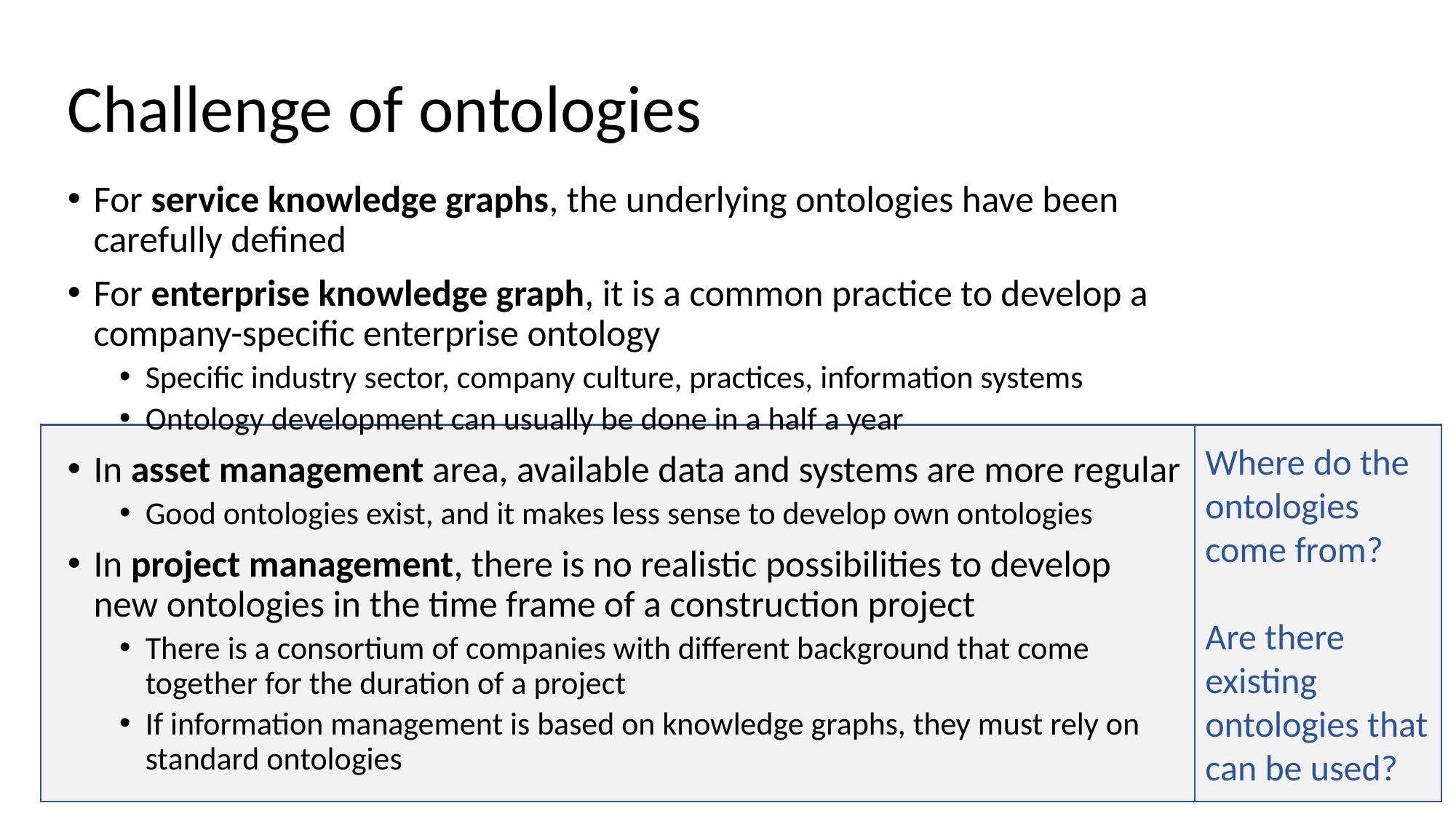

# Challenge of ontologies
For service knowledge graphs, the underlying ontologies have been carefully defined
For enterprise knowledge graph, it is a common practice to develop a company-specific enterprise ontology
Specific industry sector, company culture, practices, information systems
Ontology development can usually be done in a half a year
In asset management area, available data and systems are more regular
Good ontologies exist, and it makes less sense to develop own ontologies
In project management, there is no realistic possibilities to develop new ontologies in the time frame of a construction project
There is a consortium of companies with different background that come together for the duration of a project
If information management is based on knowledge graphs, they must rely on standard ontologies

Where do the ontologies come from?

Are there existing ontologies that can be used?